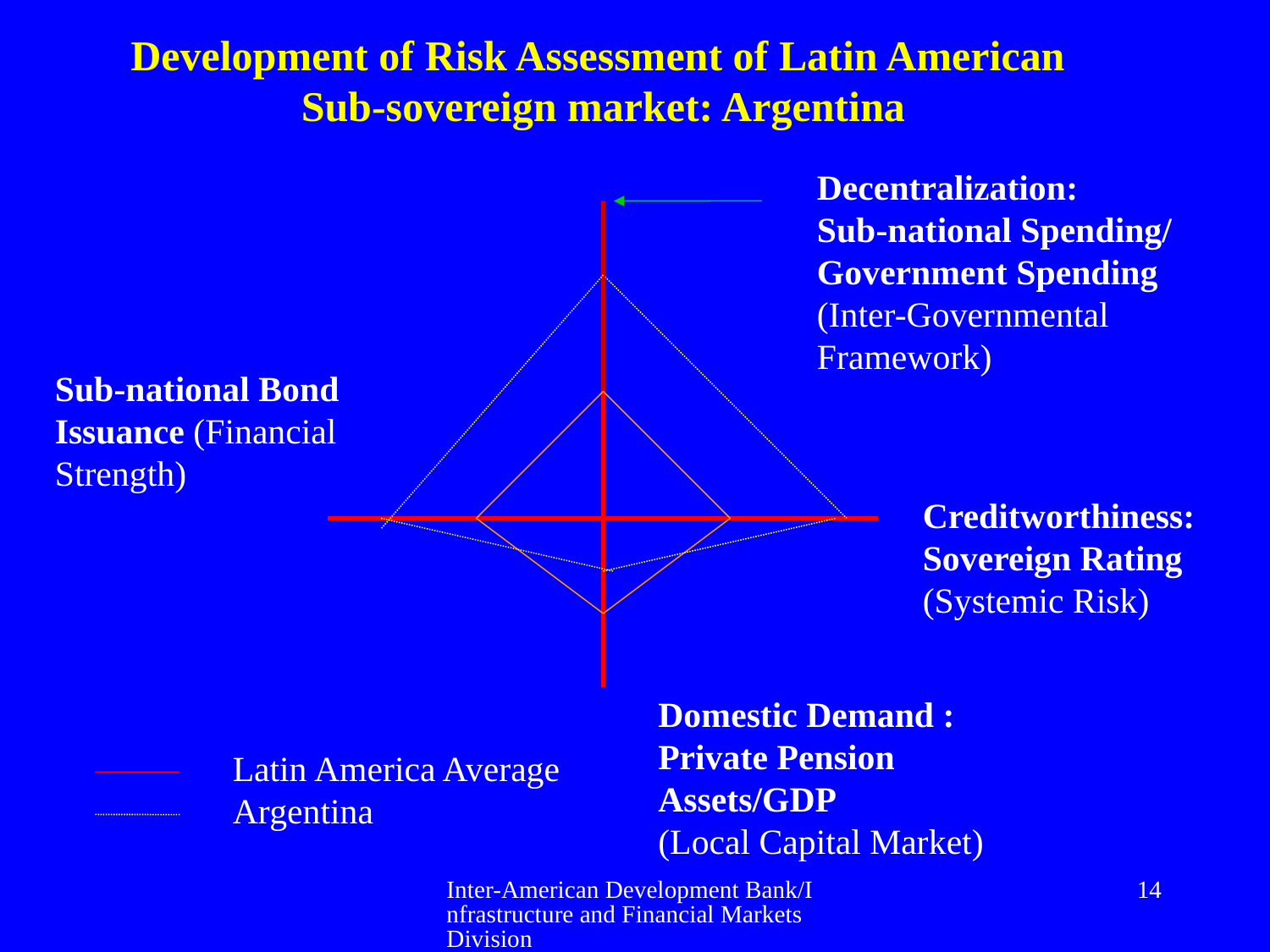

# Development of Risk Assessment of Latin American Sub-sovereign market: Argentina
Decentralization:
Sub-national Spending/
Government Spending
(Inter-Governmental
Framework)

Sub-national Bond Issuance (Financial Strength)

Creditworthiness:
Sovereign Rating
(Systemic Risk)

Domestic Demand :
Private Pension Assets/GDP
(Local Capital Market)
                    Latin America Average
                    Argentina

Inter-American Development Bank/Infrastructure and Financial Markets Division
14